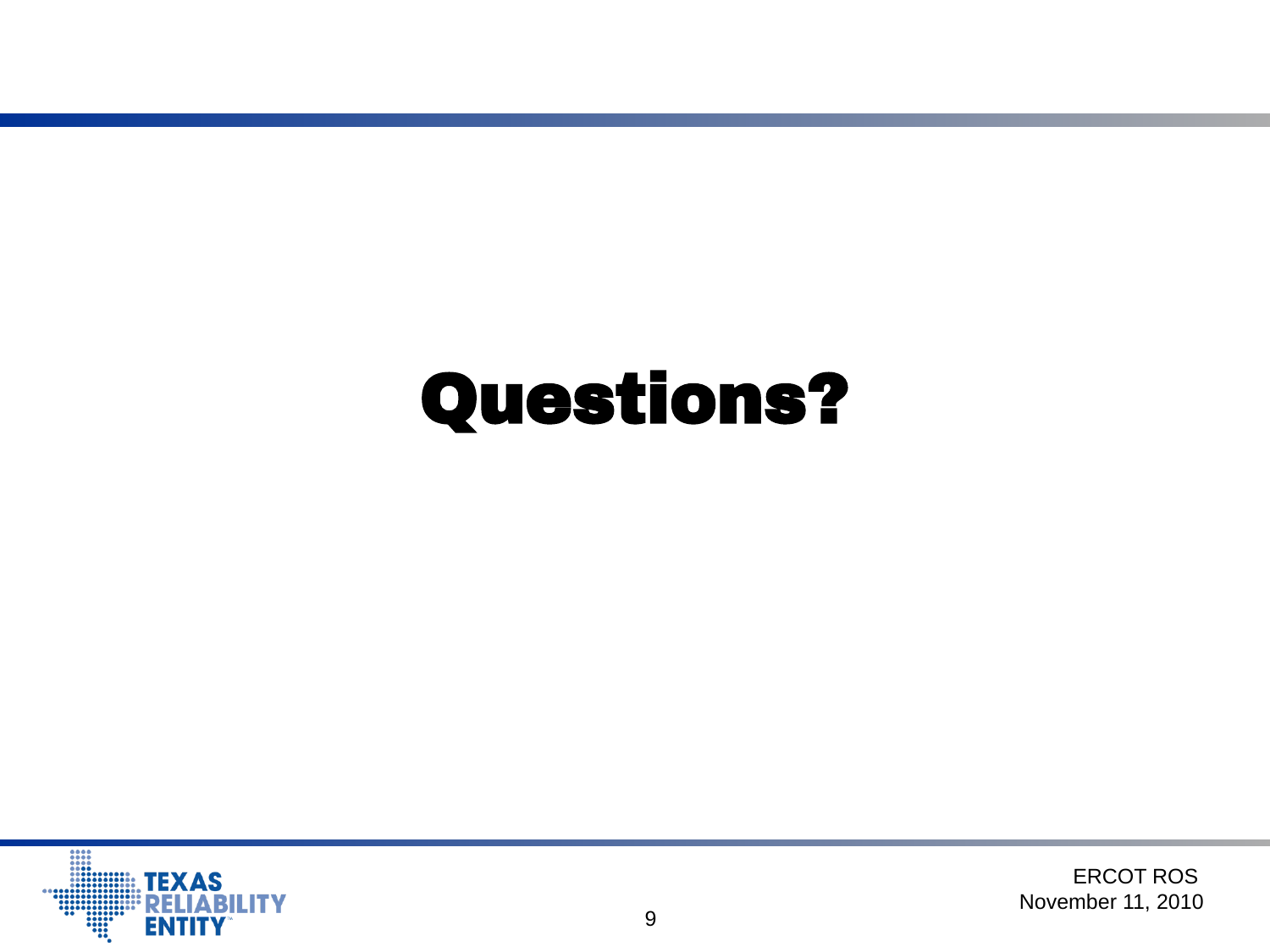

#

Questions?
ERCOT ROS
November 11, 2010